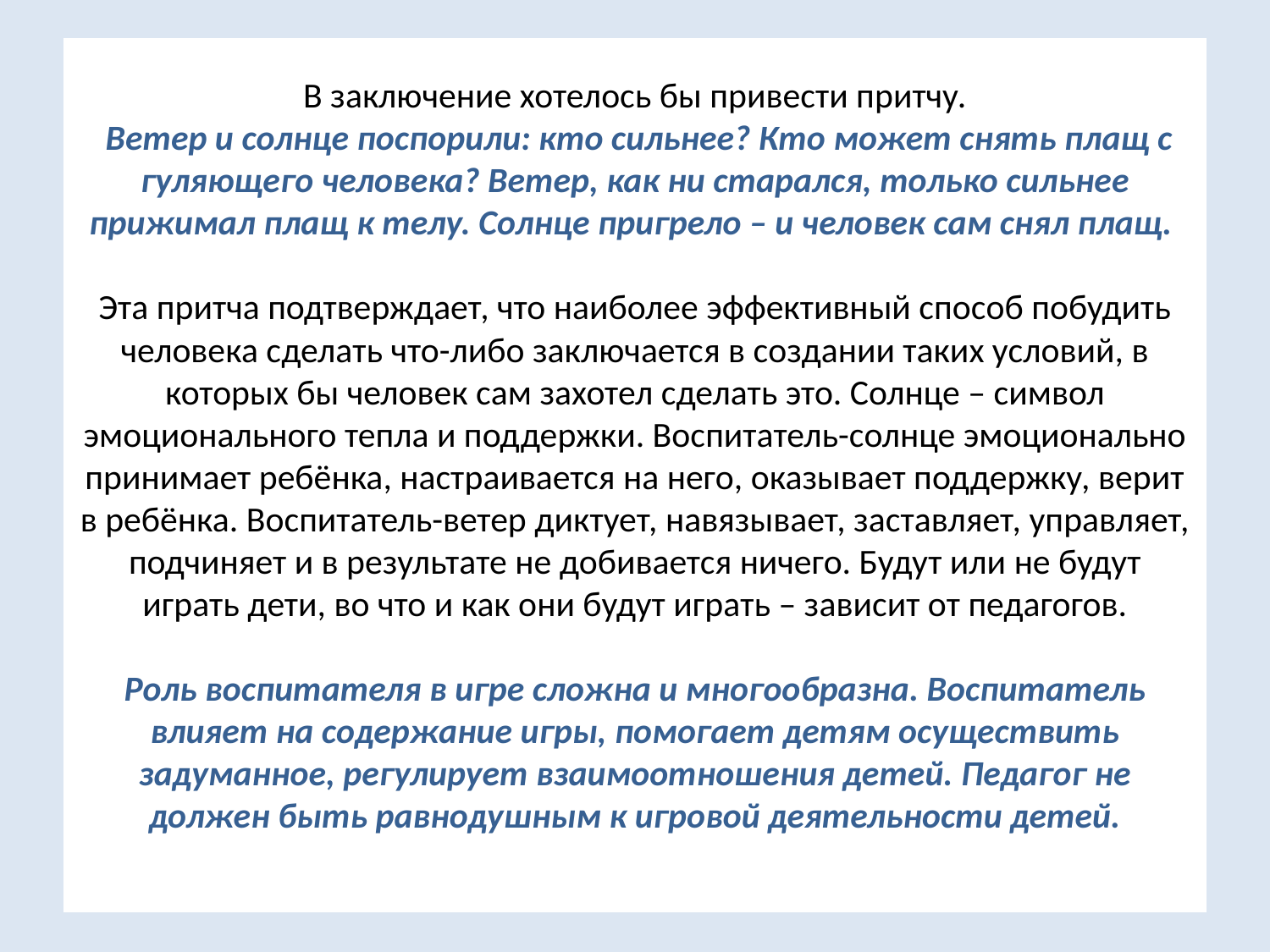

# В заключение хотелось бы привести притчу. Ветер и солнце поспорили: кто сильнее? Кто может снять плащ с гуляющего человека? Ветер, как ни старался, только сильнее прижимал плащ к телу. Солнце пригрело – и человек сам снял плащ. Эта притча подтверждает, что наиболее эффективный способ побудить человека сделать что-либо заключается в создании таких условий, в которых бы человек сам захотел сделать это. Солнце – символ эмоционального тепла и поддержки. Воспитатель-солнце эмоционально принимает ребёнка, настраивается на него, оказывает поддержку, верит в ребёнка. Воспитатель-ветер диктует, навязывает, заставляет, управляет, подчиняет и в результате не добивается ничего. Будут или не будут играть дети, во что и как они будут играть – зависит от педагогов. Роль воспитателя в игре сложна и многообразна. Воспитатель влияет на содержание игры, помогает детям осуществить задуманное, регулирует взаимоотношения детей. Педагог не должен быть равнодушным к игровой деятельности детей.